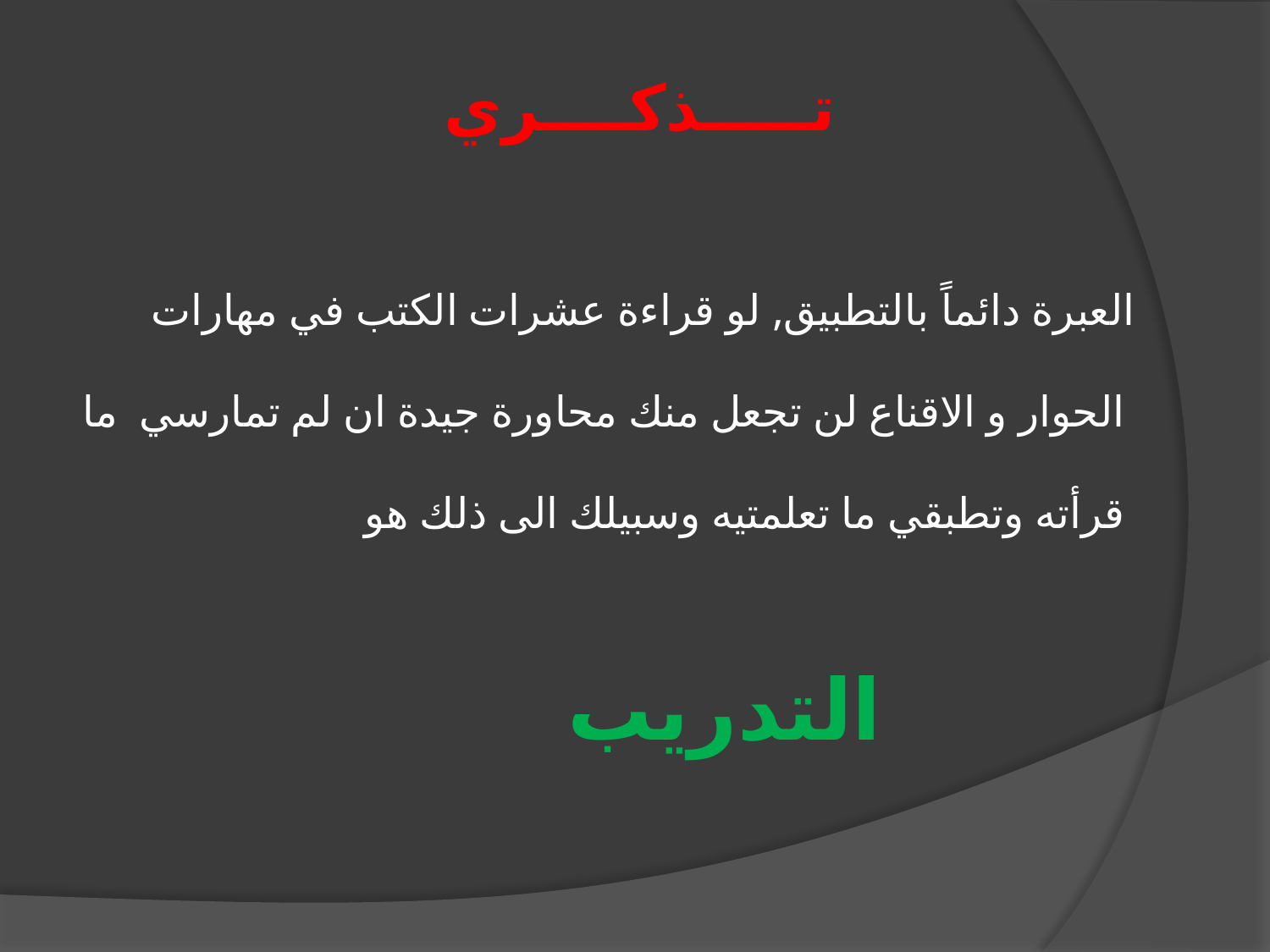

# تـــــذكــــري
    العبرة دائماً بالتطبيق, لو قراءة عشرات الكتب في مهارات الحوار و الاقناع لن تجعل منك محاورة جيدة ان لم تمارسي  ما قرأته وتطبقي ما تعلمتيه وسبيلك الى ذلك هو
                           التدريب